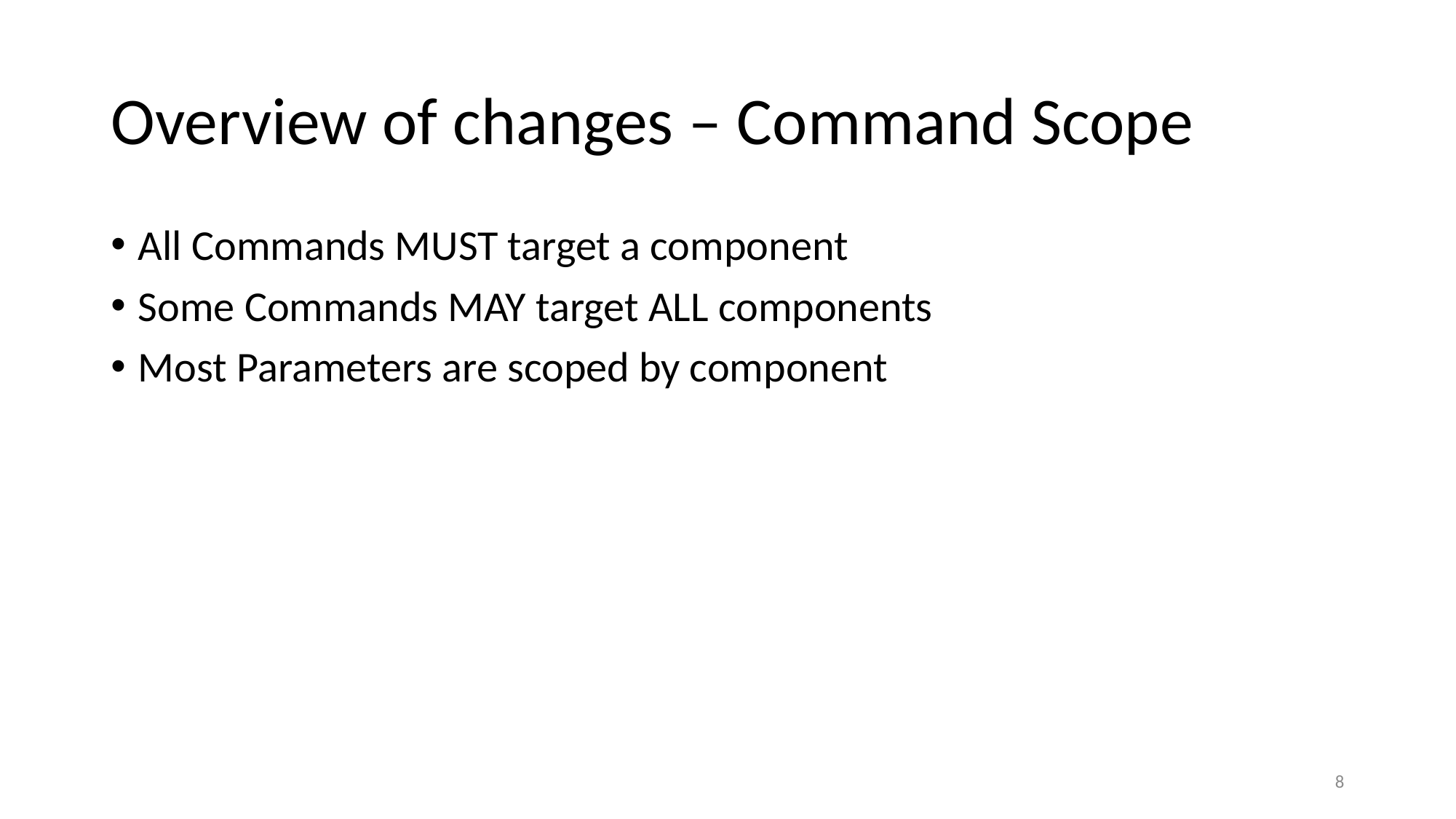

# Overview of changes – Command Scope
All Commands MUST target a component
Some Commands MAY target ALL components
Most Parameters are scoped by component

8